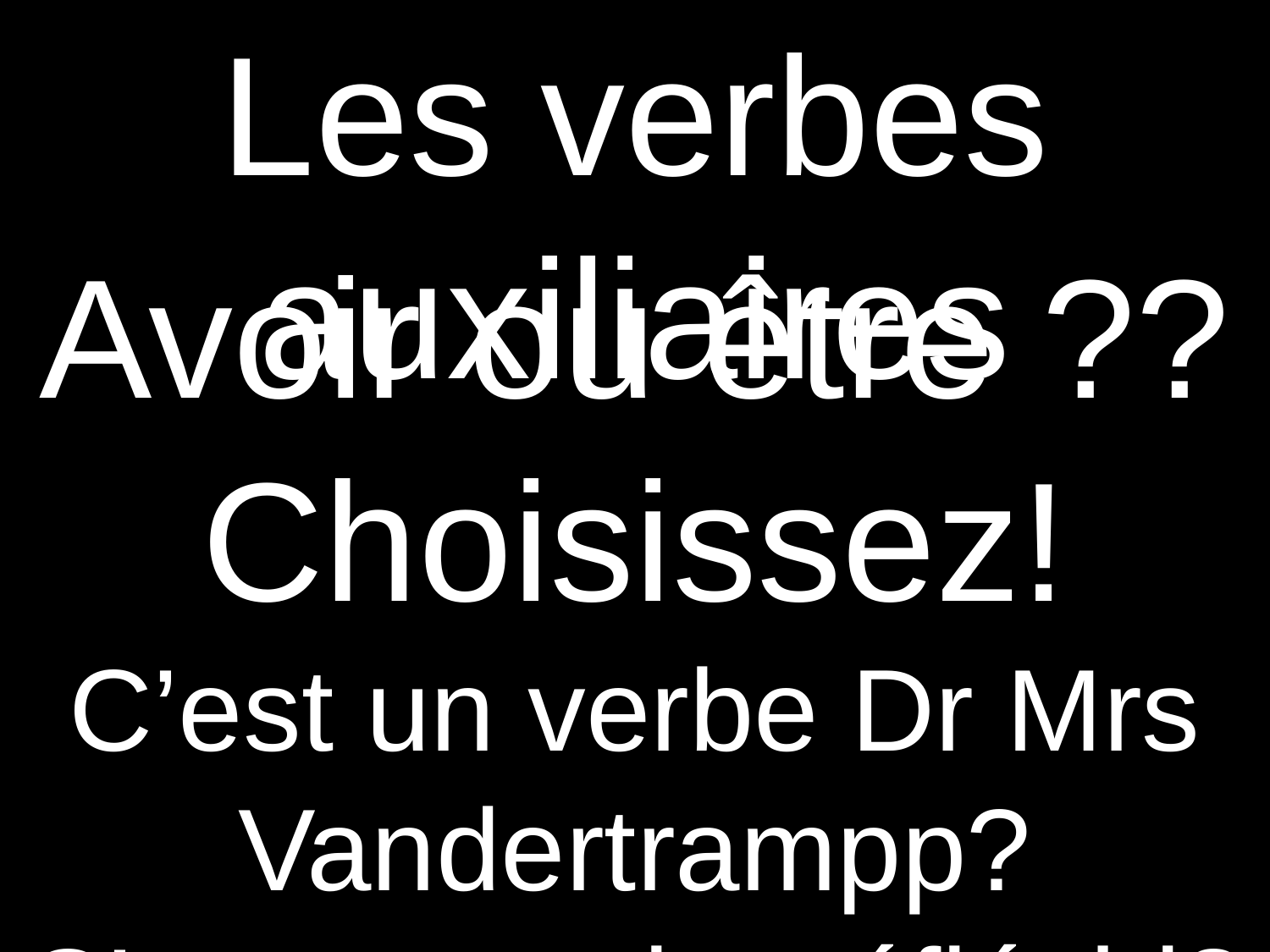

Les verbes auxiliaires
Avoir ou être ??
Choisissez!
C’est un verbe Dr Mrs Vandertrampp?
C’est un verbe réfléchi?